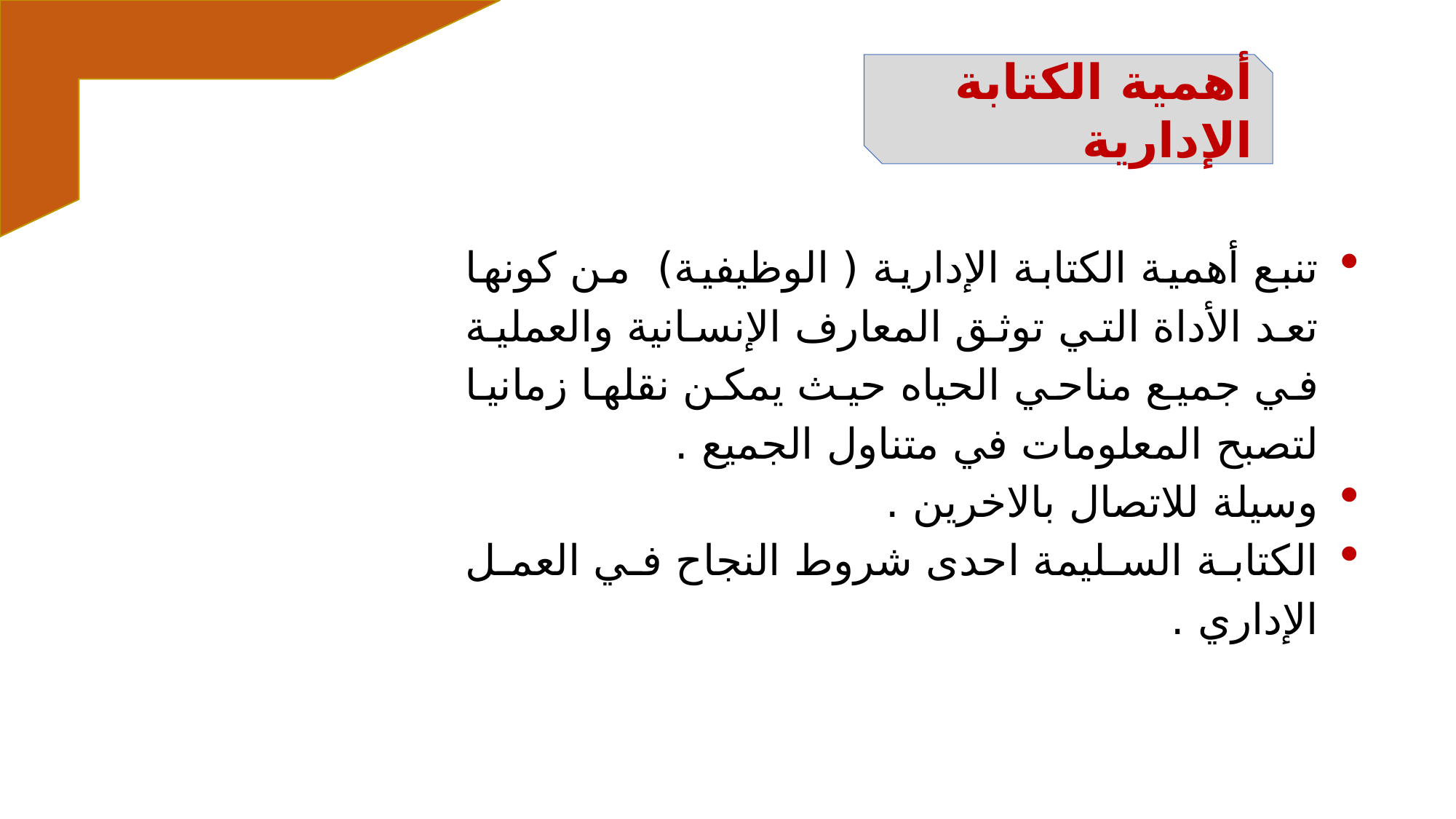

أهمية الكتابة الإدارية
تنبع أهمية الكتابة الإدارية ( الوظيفية)  من كونها تعد الأداة التي توثق المعارف الإنسانية والعملية في جميع مناحي الحياه حيث يمكن نقلها زمانيا لتصبح المعلومات في متناول الجميع .
وسيلة للاتصال بالاخرين .
الكتابة السليمة احدى شروط النجاح في العمل الإداري .